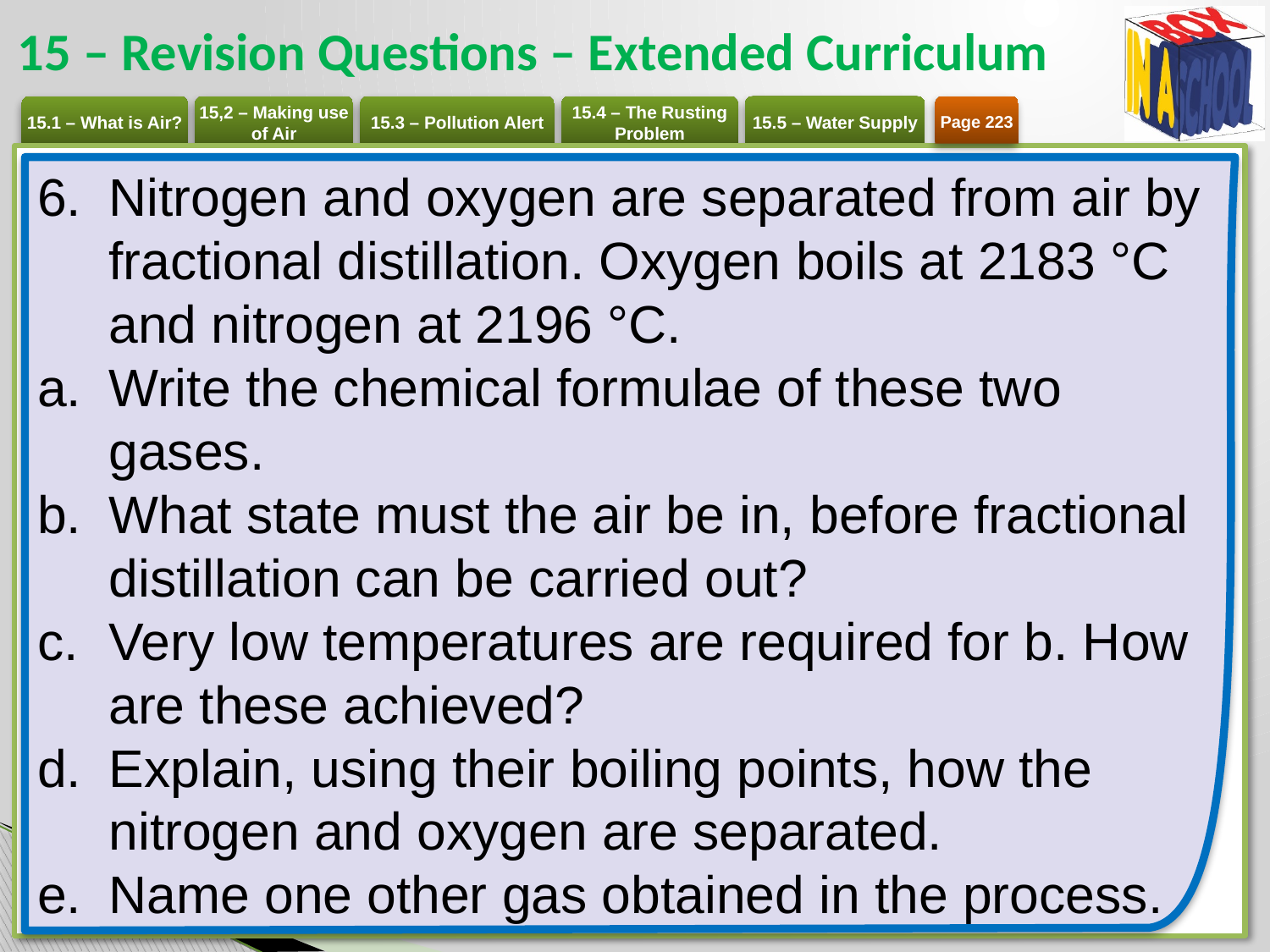

# 15 – Revision Questions – Extended Curriculum
Page 223
Nitrogen and oxygen are separated from air by fractional distillation. Oxygen boils at 2183 °C and nitrogen at 2196 °C.
Write the chemical formulae of these two gases.
What state must the air be in, before fractional distillation can be carried out?
Very low temperatures are required for b. How are these achieved?
Explain, using their boiling points, how the nitrogen and oxygen are separated.
Name one other gas obtained in the process.